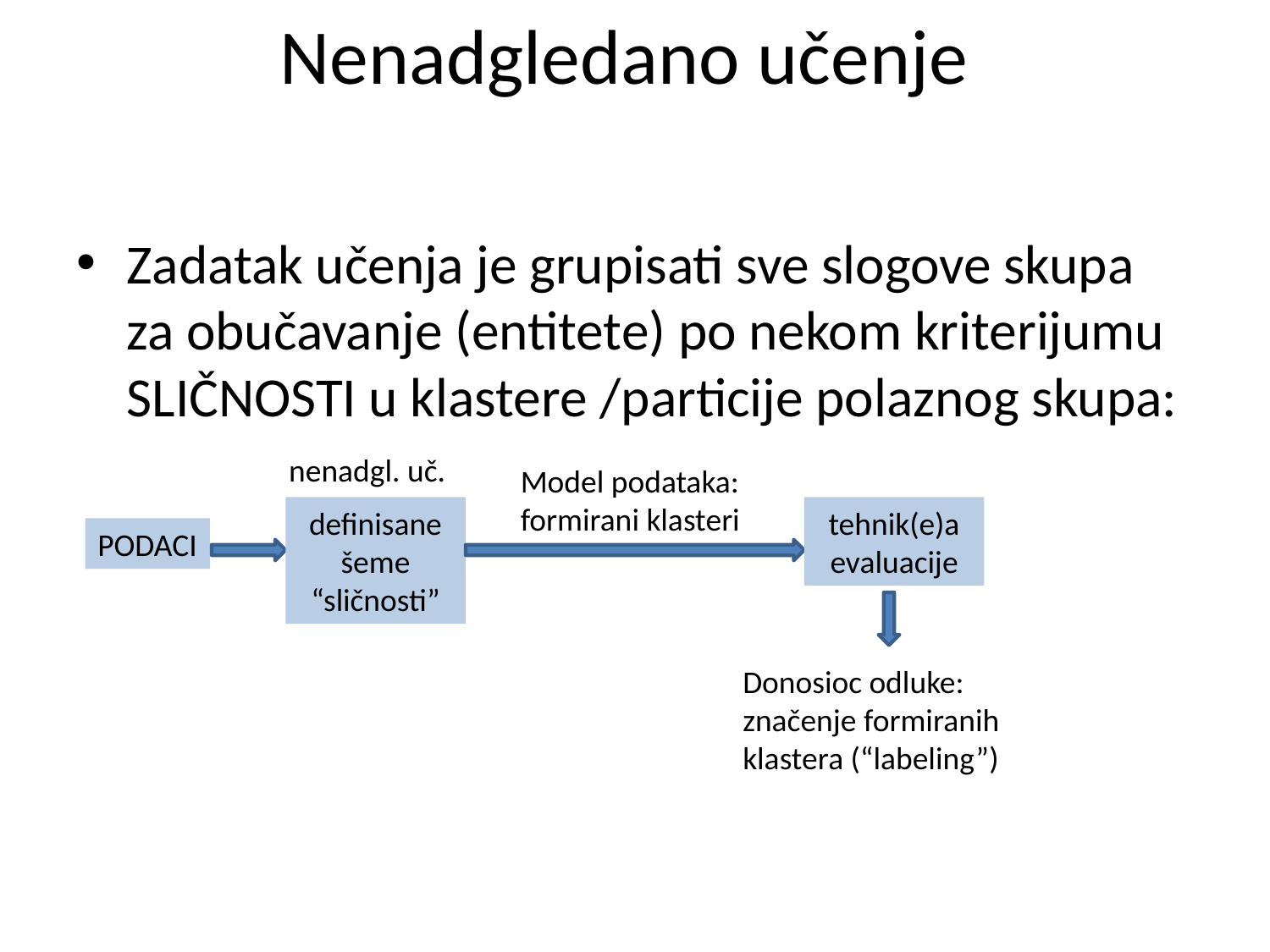

# Nenadgledano učenje
Zadatak učenja je grupisati sve slogove skupa za obučavanje (entitete) po nekom kriterijumu SLIČNOSTI u klastere /particije polaznog skupa:
nenadgl. uč.
Model podataka:
formirani klasteri
definisane šeme “sličnosti”
tehnik(e)a evaluacije
PODACI

Donosioc odluke: značenje formiranih klastera (“labeling”)